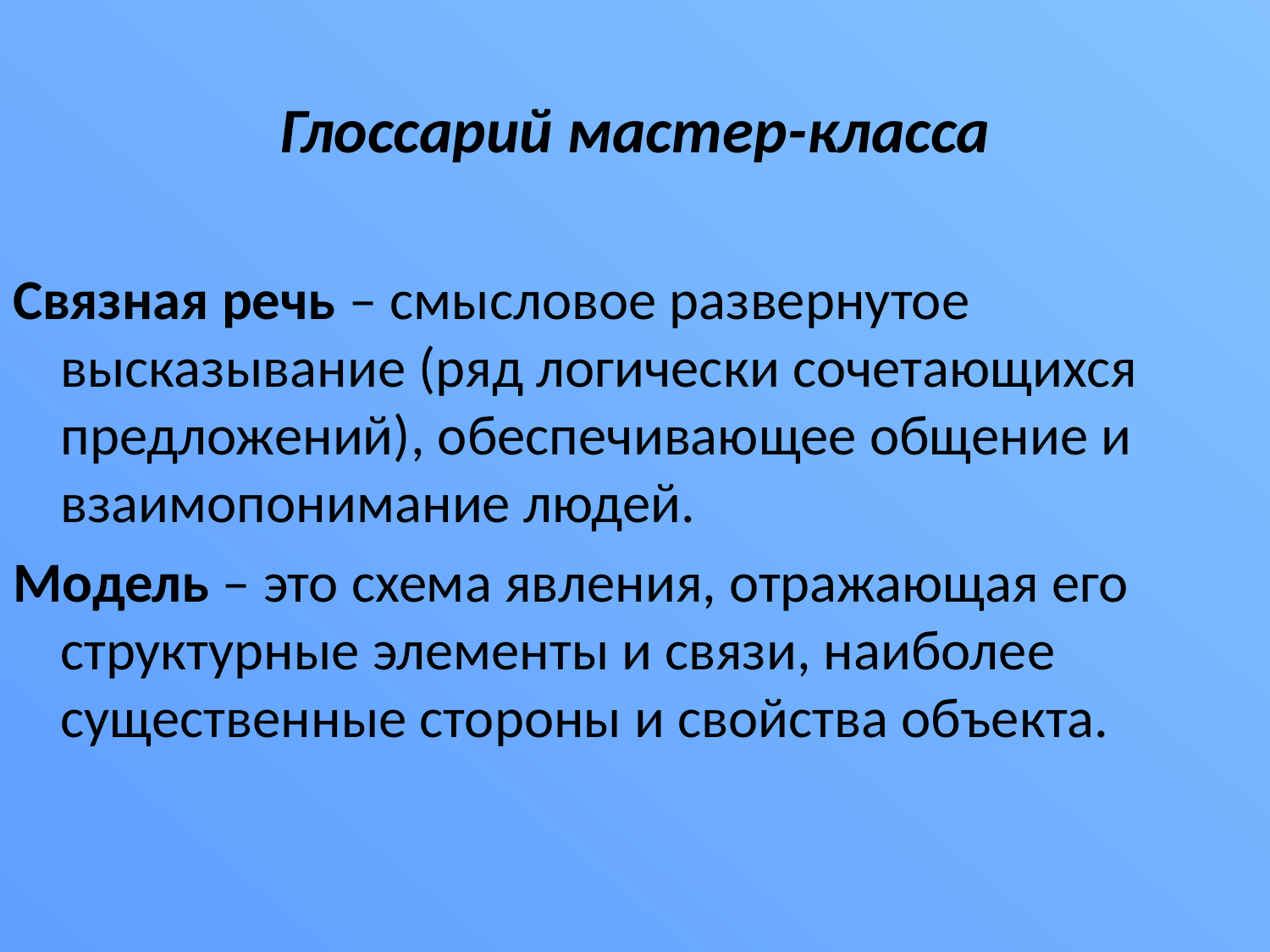

# Глоссарий мастер-класса

Связная речь – смысловое развернутое высказывание (ряд логически сочетающихся предложений), обеспечивающее общение и взаимопонимание людей.
Модель – это схема явления, отражающая его структурные элементы и связи, наиболее существенные стороны и свойства объекта.